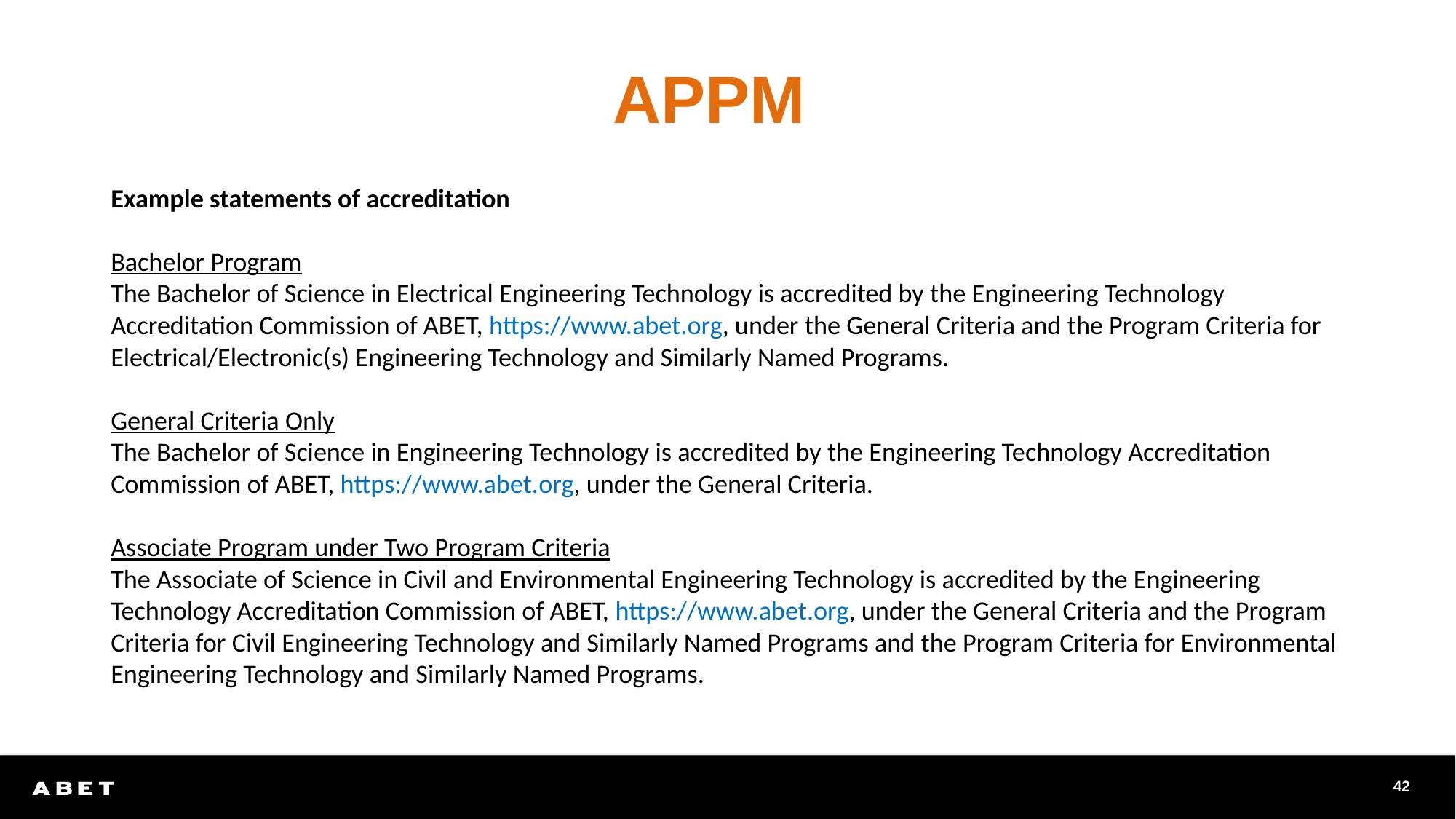

# APPM
Example statements of accreditation

Bachelor Program
The Bachelor of Science in Electrical Engineering Technology is accredited by the Engineering Technology Accreditation Commission of ABET, https://www.abet.org, under the General Criteria and the Program Criteria for Electrical/Electronic(s) Engineering Technology and Similarly Named Programs.

General Criteria Only
The Bachelor of Science in Engineering Technology is accredited by the Engineering Technology Accreditation Commission of ABET, https://www.abet.org, under the General Criteria.

Associate Program under Two Program Criteria
The Associate of Science in Civil and Environmental Engineering Technology is accredited by the Engineering Technology Accreditation Commission of ABET, https://www.abet.org, under the General Criteria and the Program Criteria for Civil Engineering Technology and Similarly Named Programs and the Program Criteria for Environmental Engineering Technology and Similarly Named Programs.